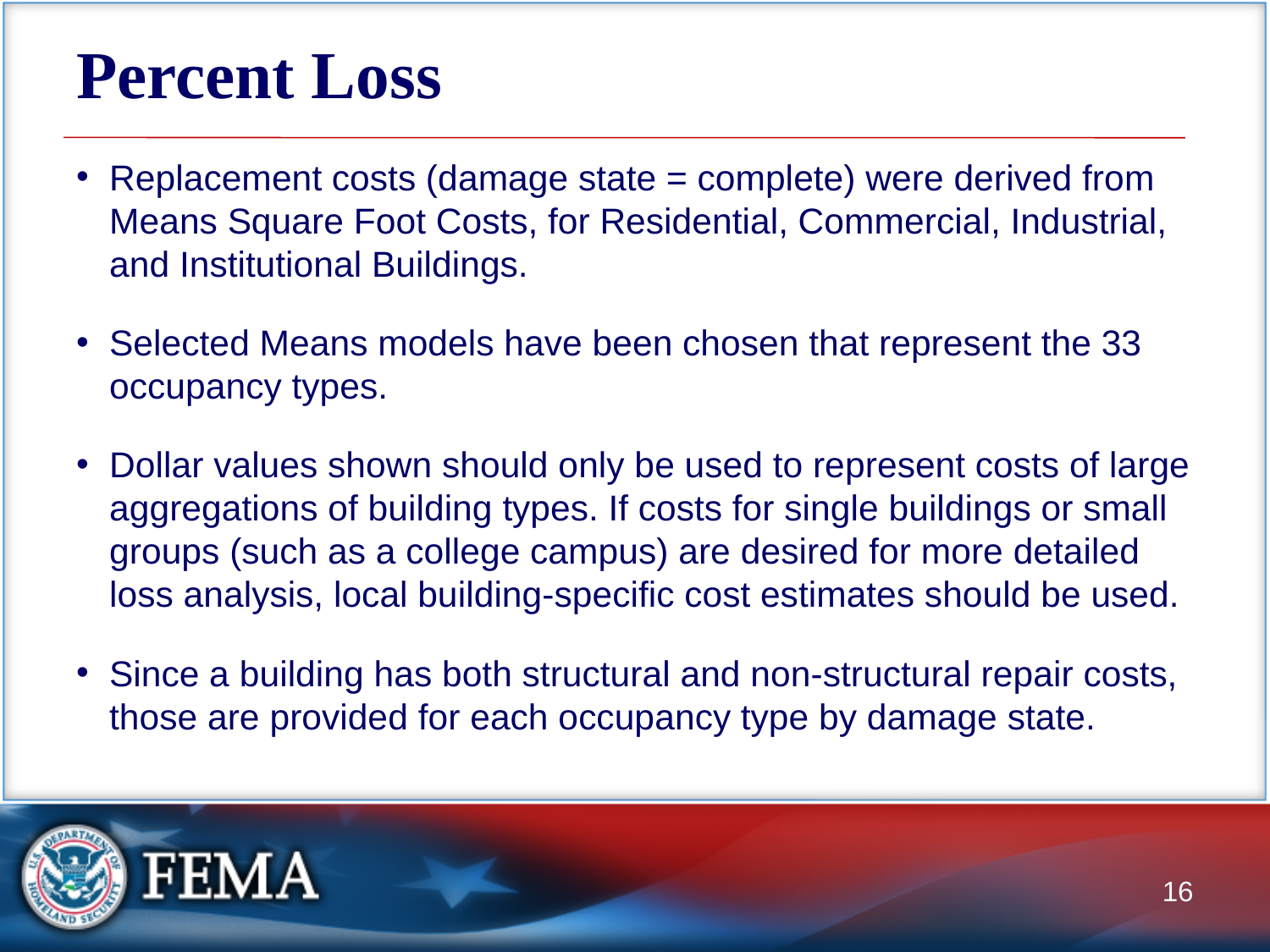

# Percent Loss
Replacement costs (damage state = complete) were derived from Means Square Foot Costs, for Residential, Commercial, Industrial, and Institutional Buildings.
Selected Means models have been chosen that represent the 33 occupancy types.
Dollar values shown should only be used to represent costs of large aggregations of building types. If costs for single buildings or small groups (such as a college campus) are desired for more detailed loss analysis, local building-specific cost estimates should be used.
Since a building has both structural and non-structural repair costs, those are provided for each occupancy type by damage state.
16